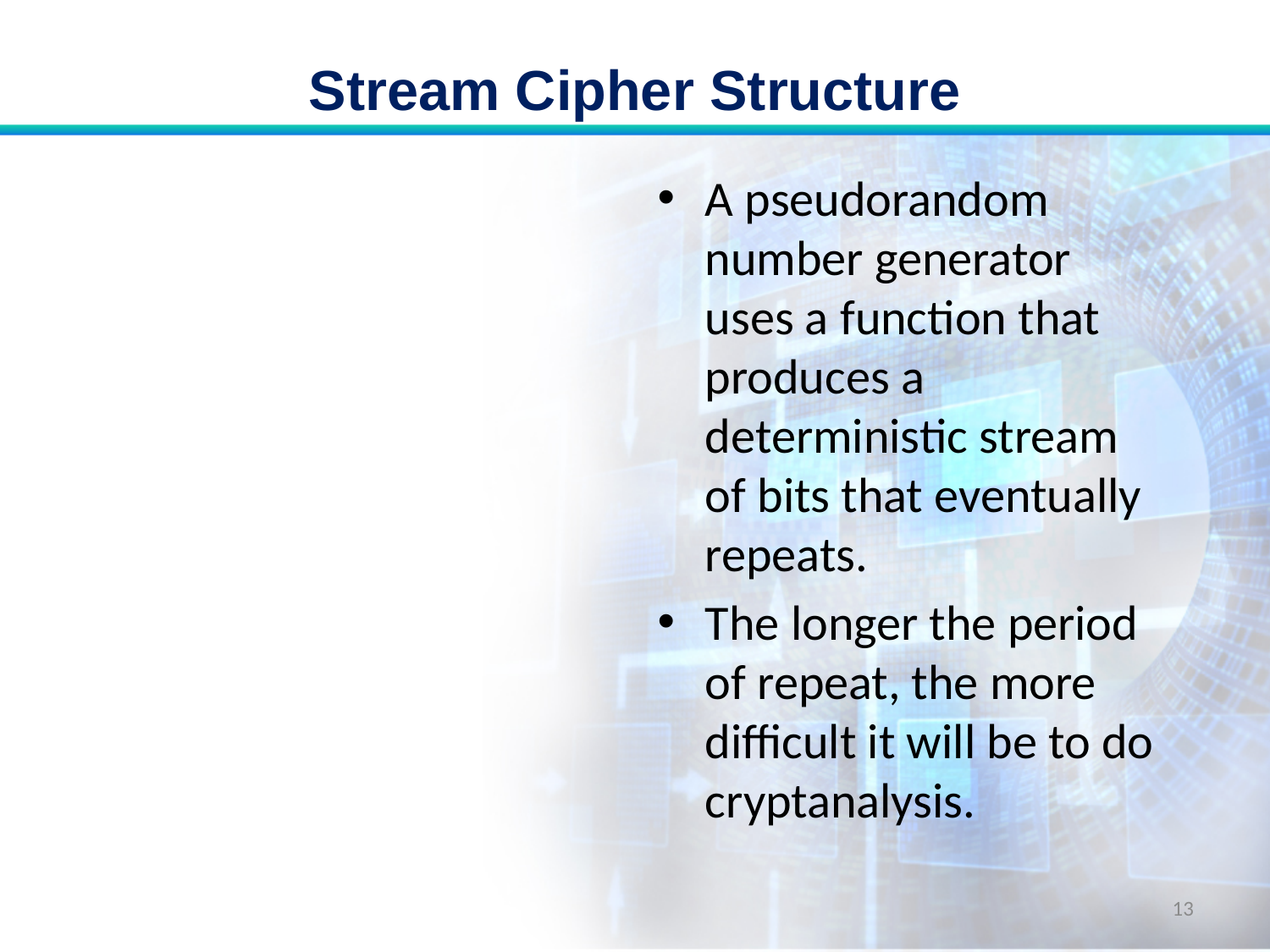

# Stream Cipher Structure
A pseudorandom number generator uses a function that produces a deterministic stream of bits that eventually repeats.
The longer the period of repeat, the more difficult it will be to do cryptanalysis.

13